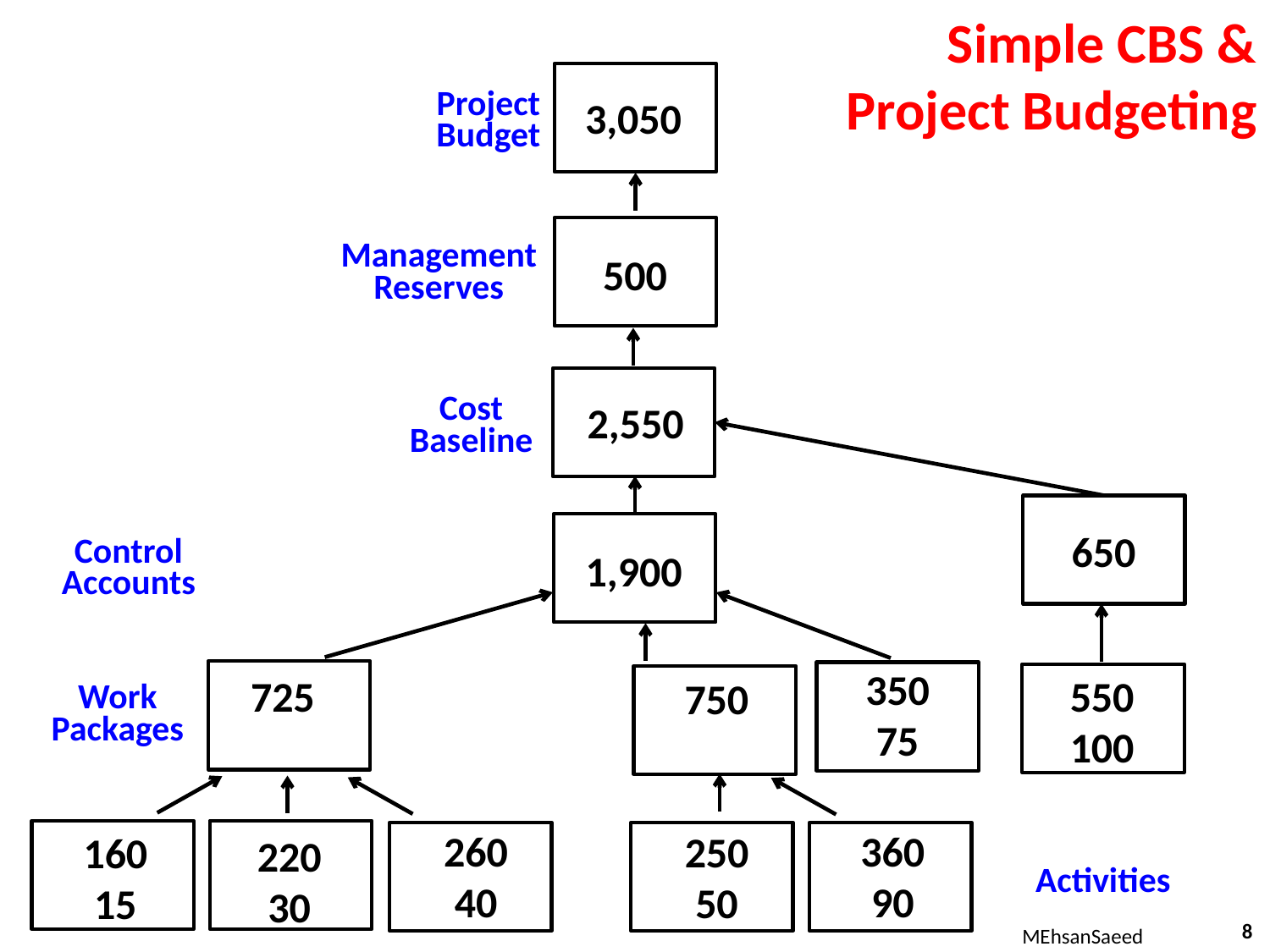

# Simple CBS & Project Budgeting

Project Budget
3,050

Management Reserves
500

Cost Baseline
2,550

650
Control Accounts
1,900
350
75

550
100
725
750

Work Packages
360
90
260
40
250
50
160
15

Activities
220
30
8
MEhsanSaeed